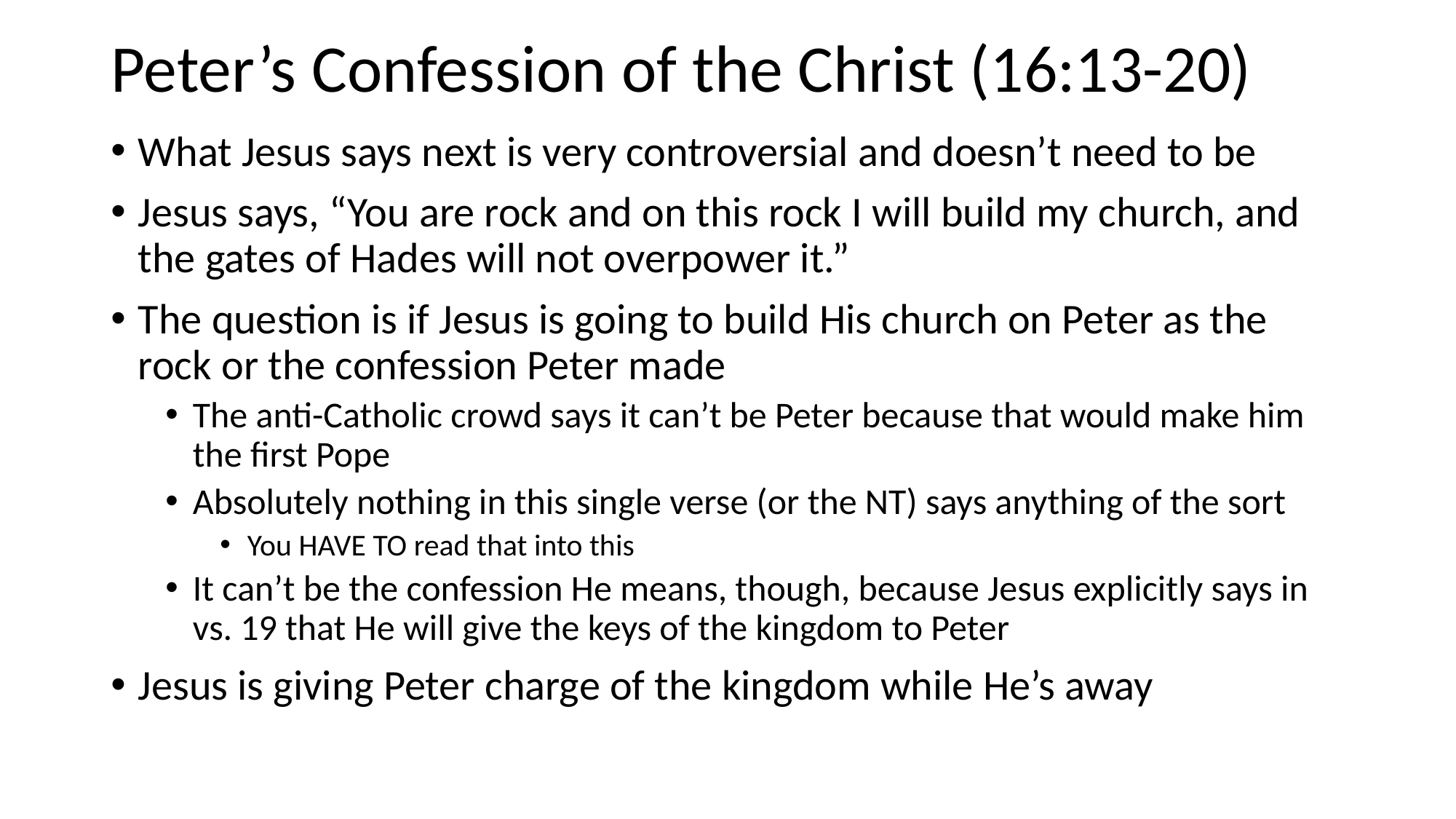

# Peter’s Confession of the Christ (16:13-20)
What Jesus says next is very controversial and doesn’t need to be
Jesus says, “You are rock and on this rock I will build my church, and the gates of Hades will not overpower it.”
The question is if Jesus is going to build His church on Peter as the rock or the confession Peter made
The anti-Catholic crowd says it can’t be Peter because that would make him the first Pope
Absolutely nothing in this single verse (or the NT) says anything of the sort
You HAVE TO read that into this
It can’t be the confession He means, though, because Jesus explicitly says in vs. 19 that He will give the keys of the kingdom to Peter
Jesus is giving Peter charge of the kingdom while He’s away